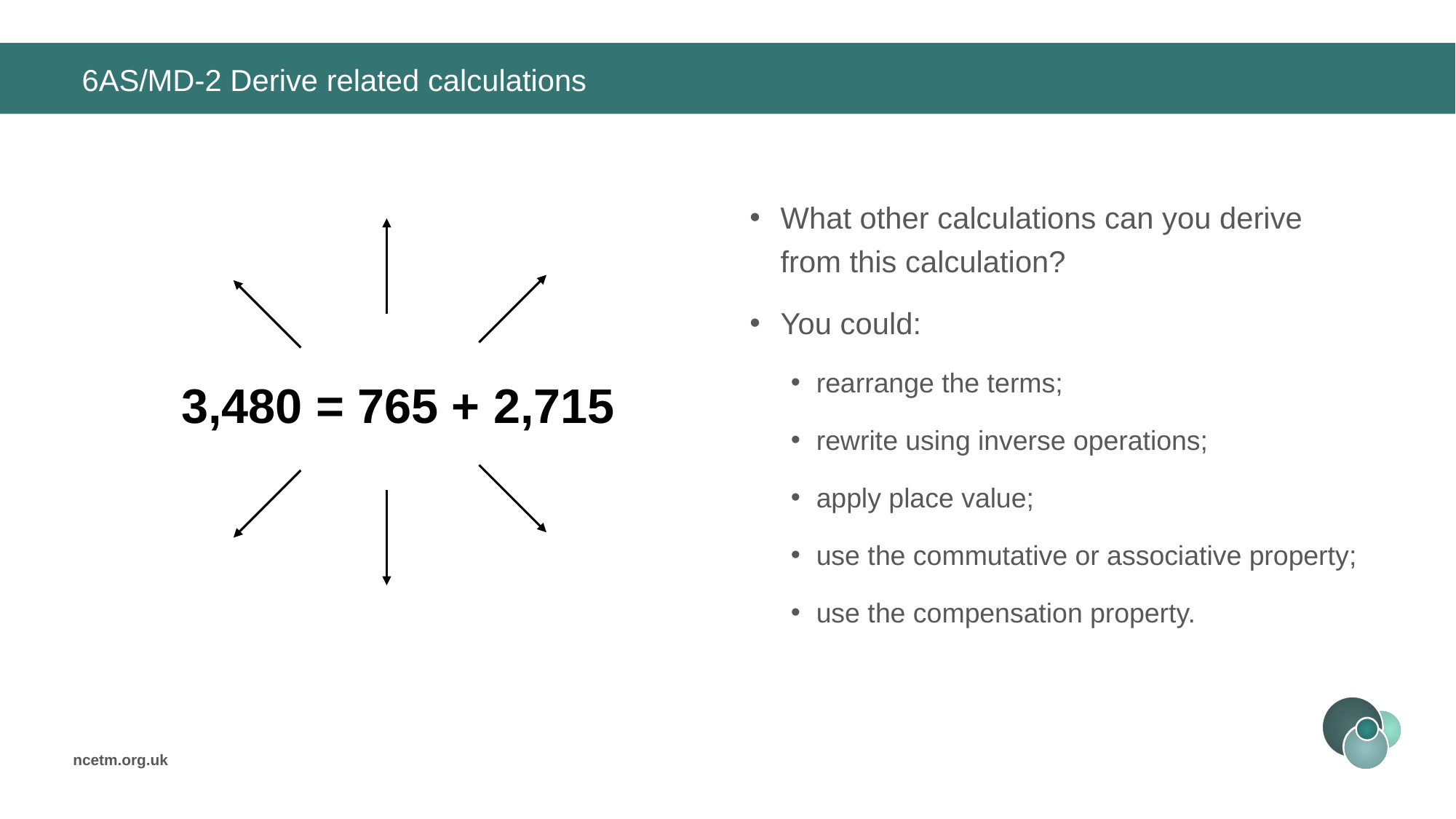

# 6AS/MD-2 Derive related calculations
What other calculations can you derive from this calculation?
You could:
rearrange the terms;
rewrite using inverse operations;
apply place value;
use the commutative or associative property;
use the compensation property.

3,480 = 765 + 2,715